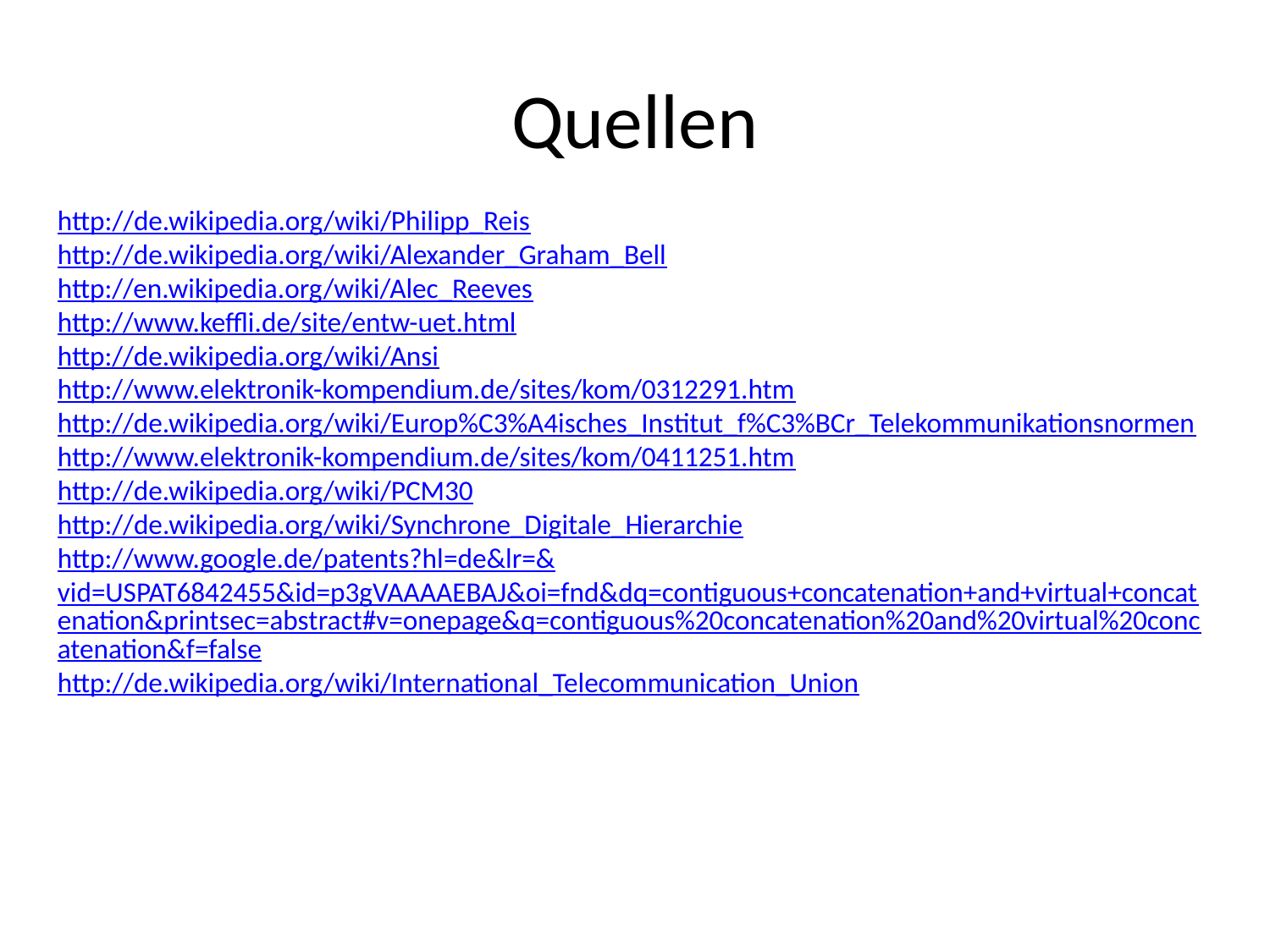

# Quellen
http://de.wikipedia.org/wiki/Philipp_Reis
http://de.wikipedia.org/wiki/Alexander_Graham_Bell
http://en.wikipedia.org/wiki/Alec_Reeves
http://www.keffli.de/site/entw-uet.html
http://de.wikipedia.org/wiki/Ansi
http://www.elektronik-kompendium.de/sites/kom/0312291.htm
http://de.wikipedia.org/wiki/Europ%C3%A4isches_Institut_f%C3%BCr_Telekommunikationsnormen
http://www.elektronik-kompendium.de/sites/kom/0411251.htm
http://de.wikipedia.org/wiki/PCM30
http://de.wikipedia.org/wiki/Synchrone_Digitale_Hierarchie
http://www.google.de/patents?hl=de&lr=&vid=USPAT6842455&id=p3gVAAAAEBAJ&oi=fnd&dq=contiguous+concatenation+and+virtual+concatenation&printsec=abstract#v=onepage&q=contiguous%20concatenation%20and%20virtual%20concatenation&f=false
http://de.wikipedia.org/wiki/International_Telecommunication_Union